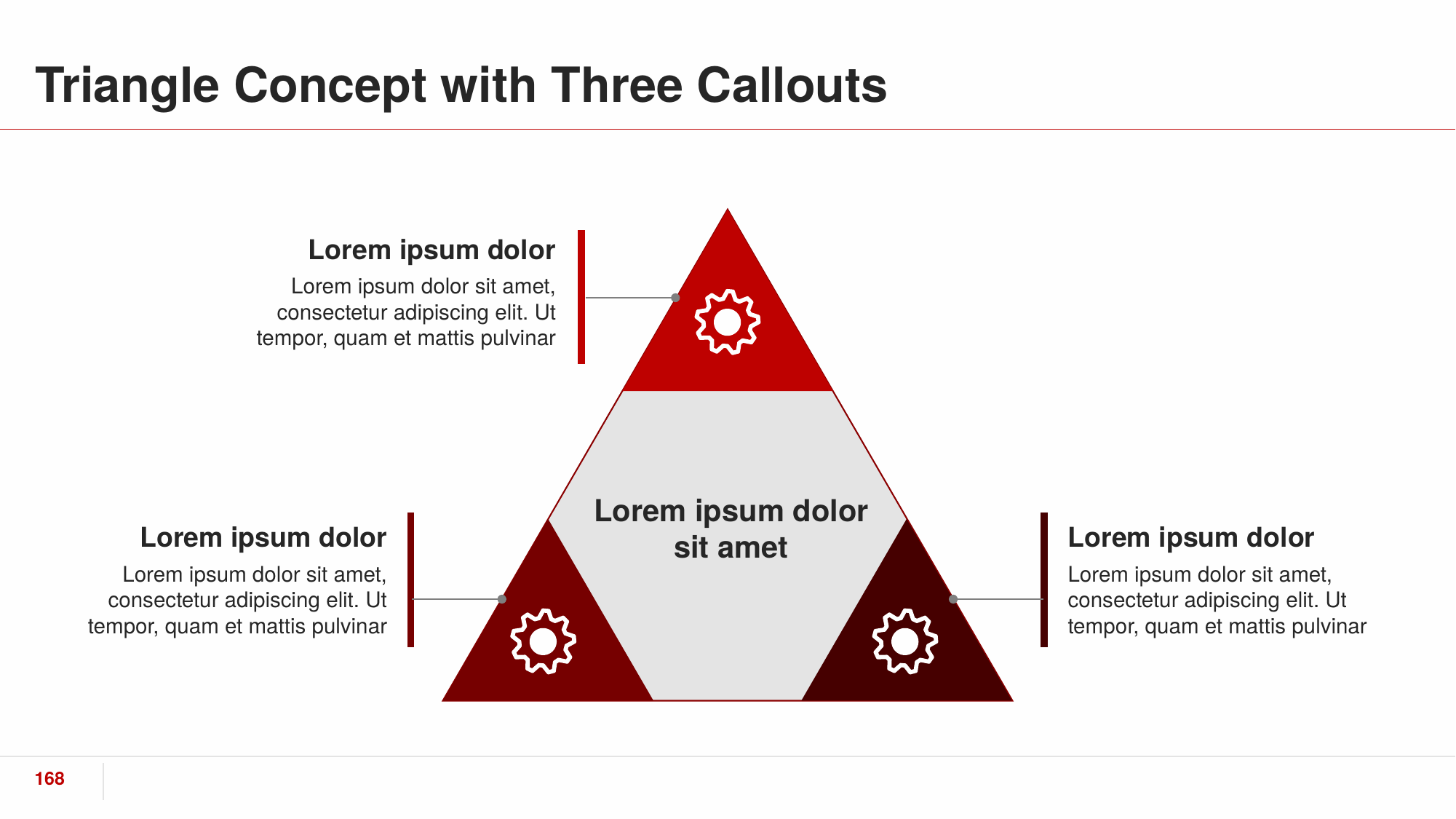

# Triangle Concept with Three Callouts

Lorem ipsum dolor
Lorem ipsum dolor sit amet, consectetur adipiscing elit. Ut tempor, quam et mattis pulvinar

Lorem ipsum dolor sit amet
Lorem ipsum dolor
Lorem ipsum dolor

Lorem ipsum dolor sit amet, consectetur adipiscing elit. Ut tempor, quam et mattis pulvinar
Lorem ipsum dolor sit amet, consectetur adipiscing elit. Ut tempor, quam et mattis pulvinar

168